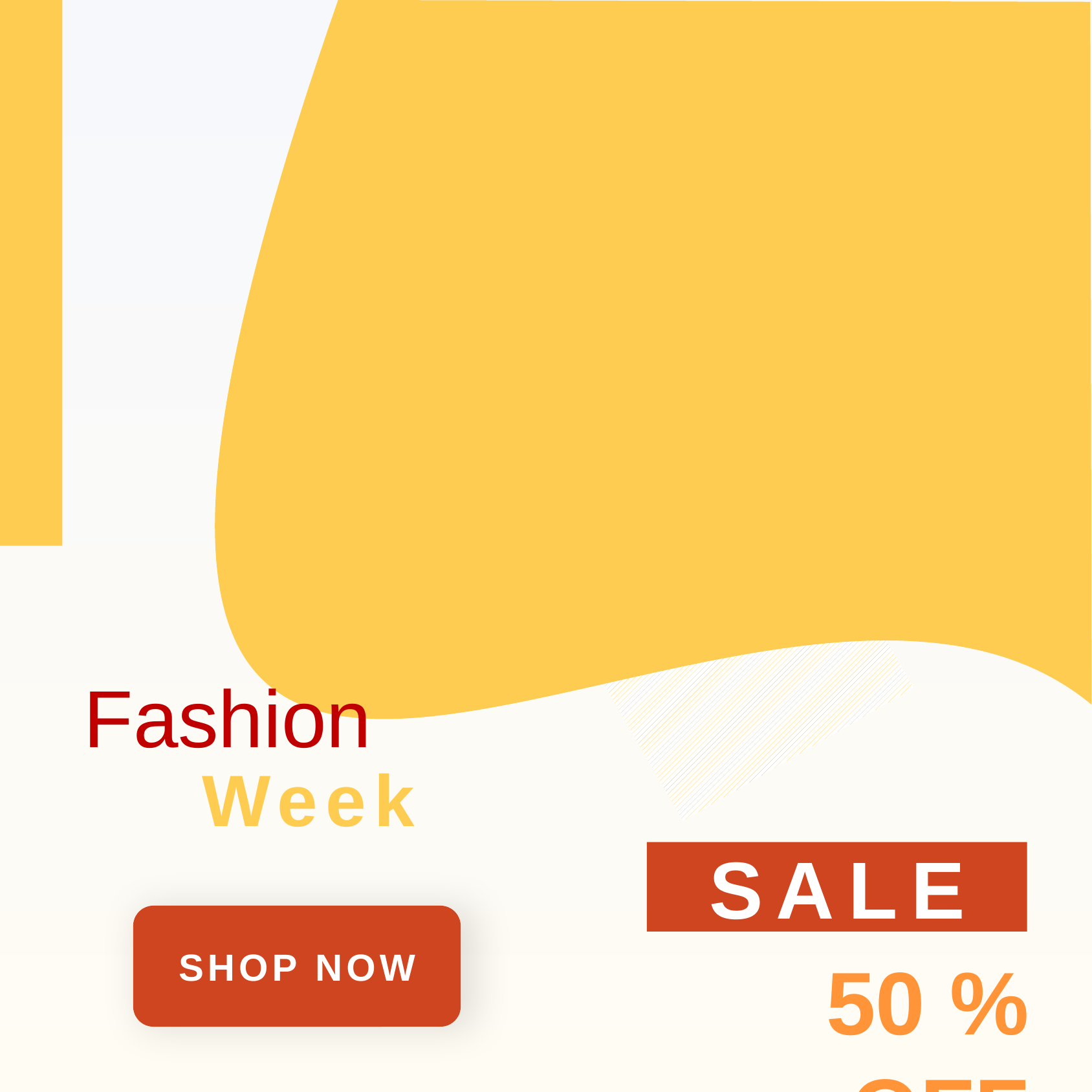

Fashion
Week
SALE
SHOP NOW
50 % OFF